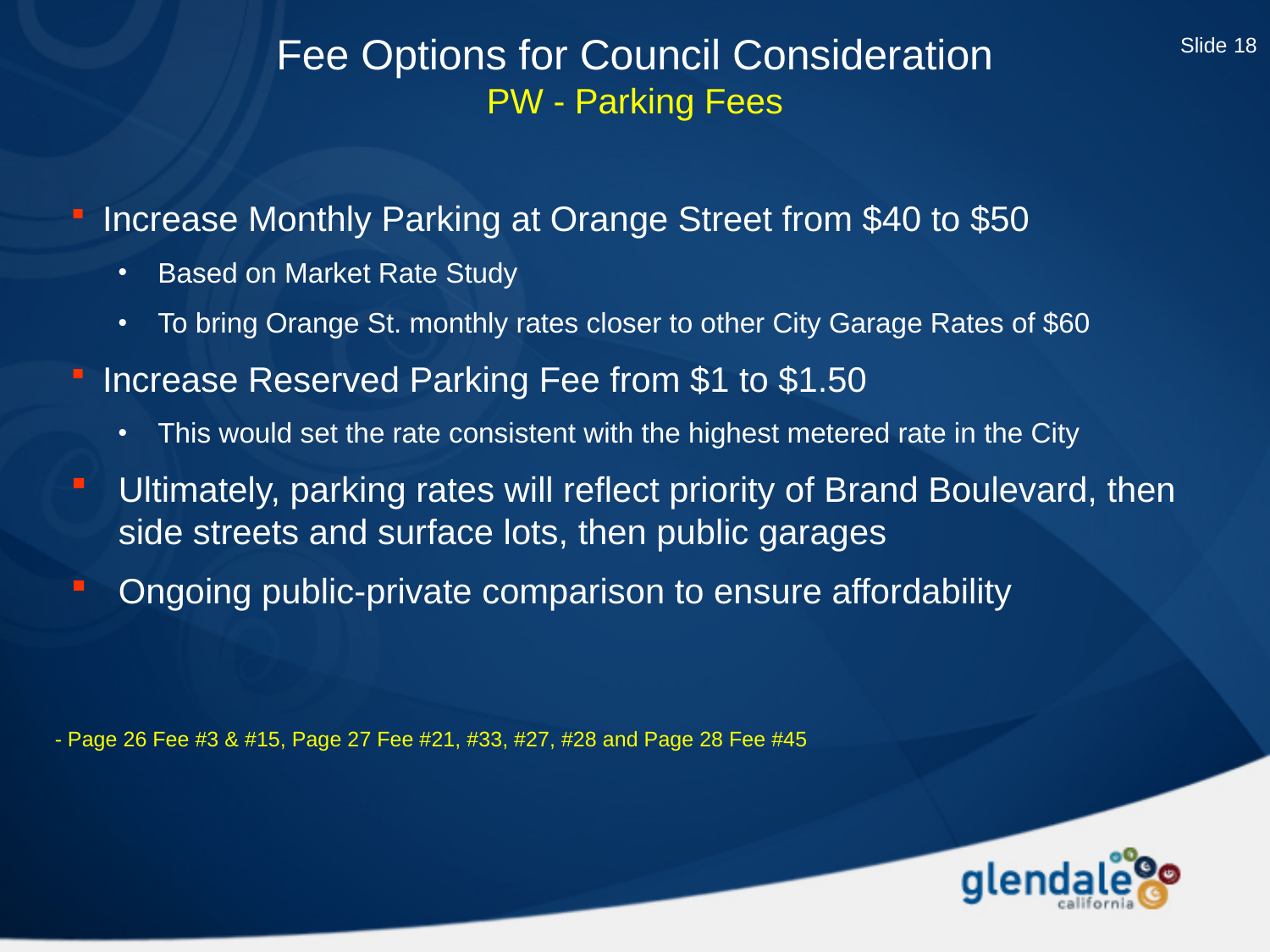

Fee Options for Council Consideration
PW - Parking Fees
Slide 18
Increase Monthly Parking at Orange Street from $40 to $50
Based on Market Rate Study
To bring Orange St. monthly rates closer to other City Garage Rates of $60
Increase Reserved Parking Fee from $1 to $1.50
This would set the rate consistent with the highest metered rate in the City
Ultimately, parking rates will reflect priority of Brand Boulevard, then side streets and surface lots, then public garages
Ongoing public-private comparison to ensure affordability

- Page 26 Fee #3 & #15, Page 27 Fee #21, #33, #27, #28 and Page 28 Fee #45